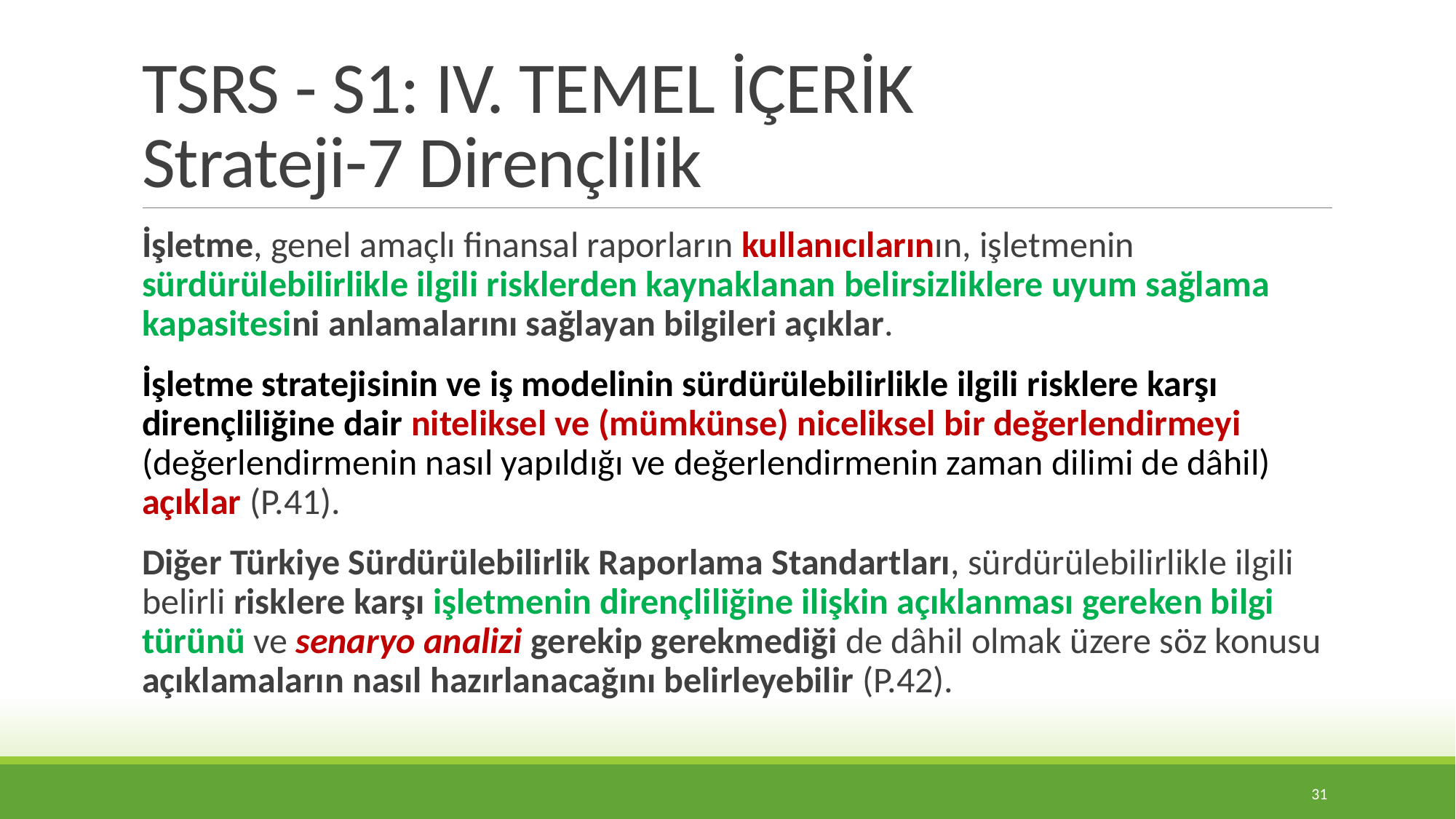

# TSRS - S1: IV. TEMEL İÇERİK Strateji-7 Dirençlilik
İşletme, genel amaçlı finansal raporların kullanıcılarının, işletmenin sürdürülebilirlikle ilgili risklerden kaynaklanan belirsizliklere uyum sağlama kapasitesini anlamalarını sağlayan bilgileri açıklar.
İşletme stratejisinin ve iş modelinin sürdürülebilirlikle ilgili risklere karşı dirençliliğine dair niteliksel ve (mümkünse) niceliksel bir değerlendirmeyi (değerlendirmenin nasıl yapıldığı ve değerlendirmenin zaman dilimi de dâhil) açıklar (P.41).
Diğer Türkiye Sürdürülebilirlik Raporlama Standartları, sürdürülebilirlikle ilgili belirli risklere karşı işletmenin dirençliliğine ilişkin açıklanması gereken bilgi türünü ve senaryo analizi gerekip gerekmediği de dâhil olmak üzere söz konusu açıklamaların nasıl hazırlanacağını belirleyebilir (P.42).
31